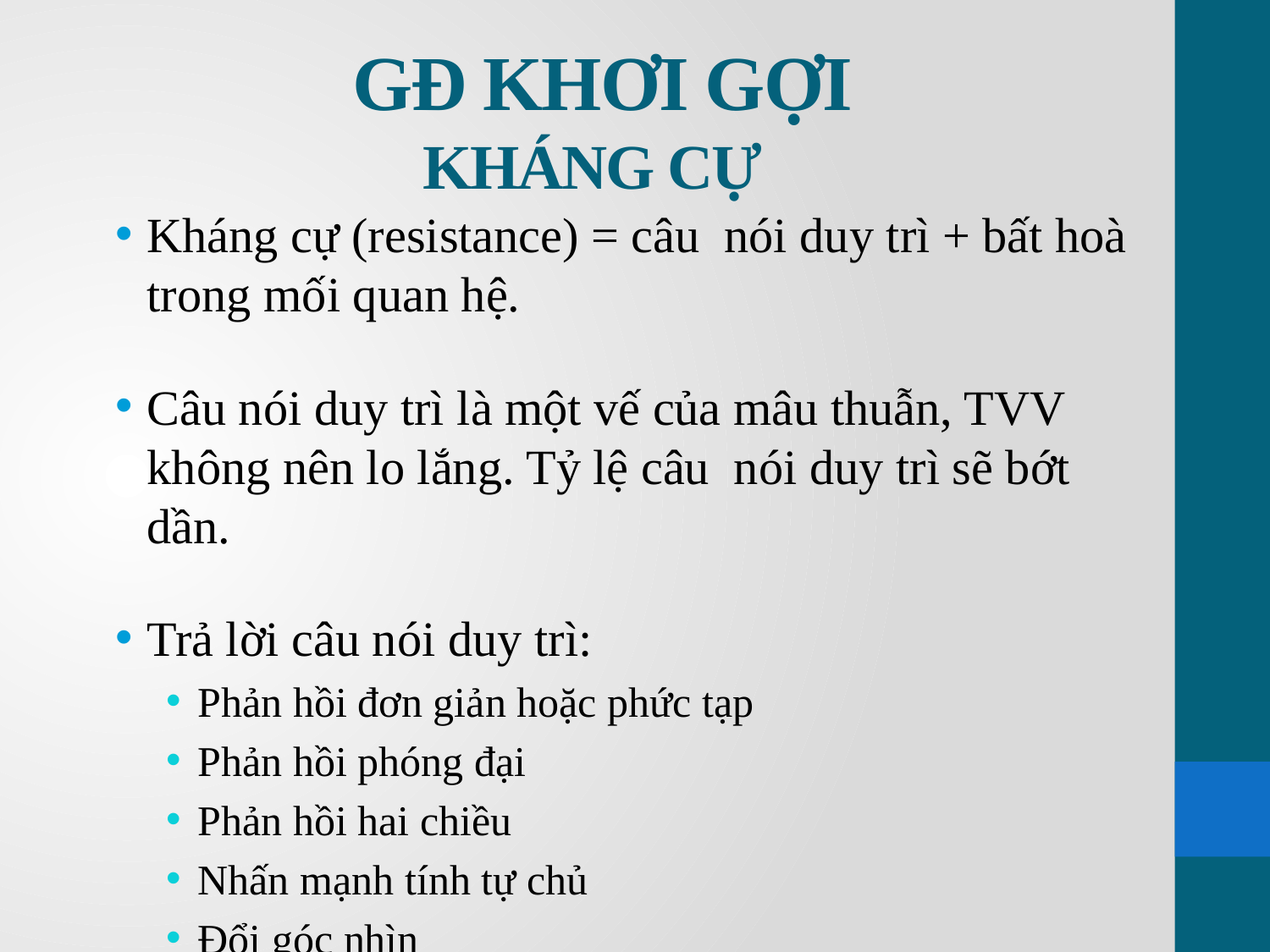

# GĐ KHƠI GỢI KHÁNG CỰ
Kháng cự (resistance) = câu  nói duy trì + bất hoà trong mối quan hệ.

Câu nói duy trì là một vế của mâu thuẫn, TVV không nên lo lắng. Tỷ lệ câu  nói duy trì sẽ bớt dần.

Trả lời câu nói duy trì:
Phản hồi đơn giản hoặc phức tạp
Phản hồi phóng đại
Phản hồi hai chiều
Nhấn mạnh tính tự chủ
Đổi góc nhìn